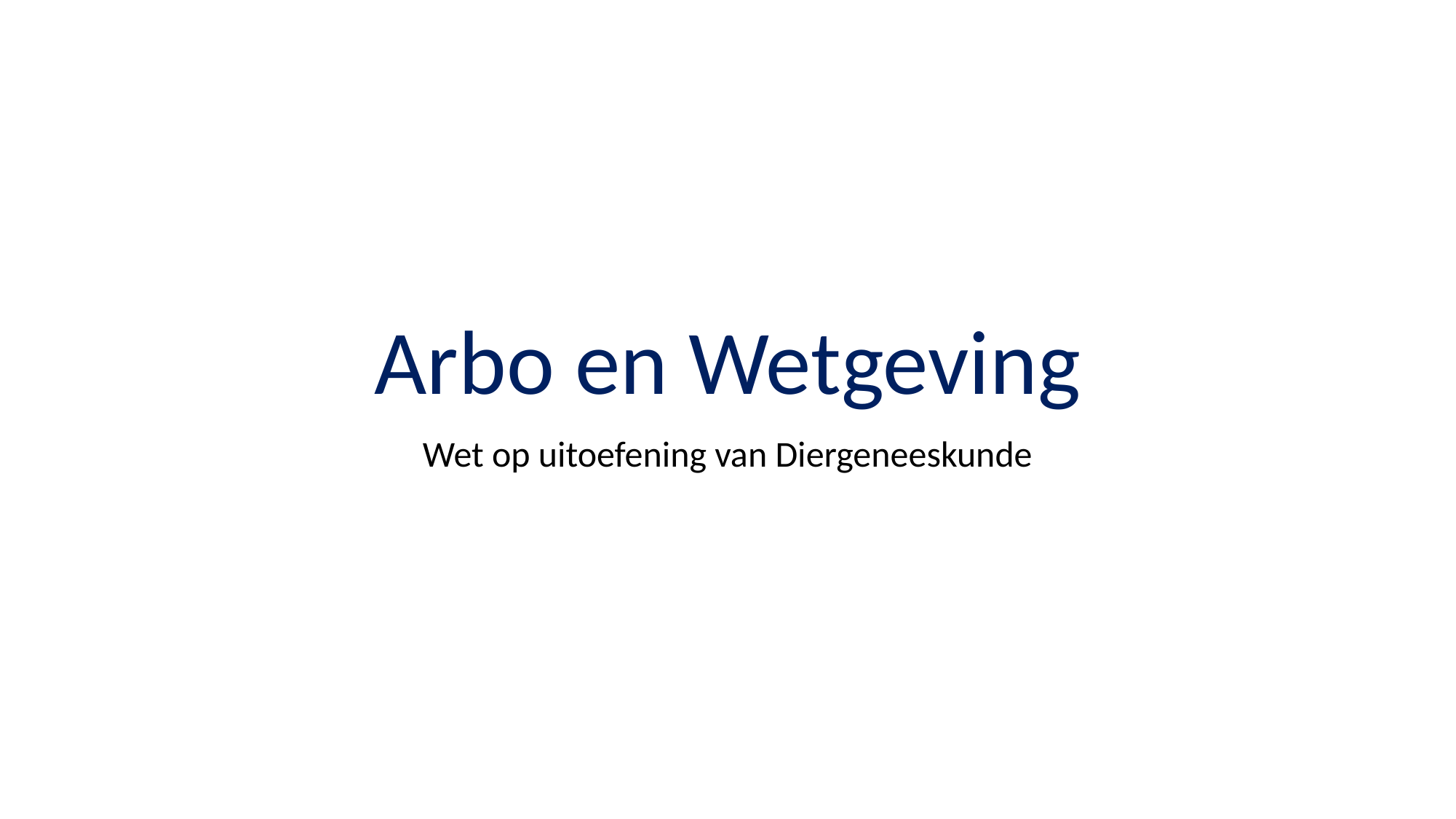

# Arbo en Wetgeving
Wet op uitoefening van Diergeneeskunde